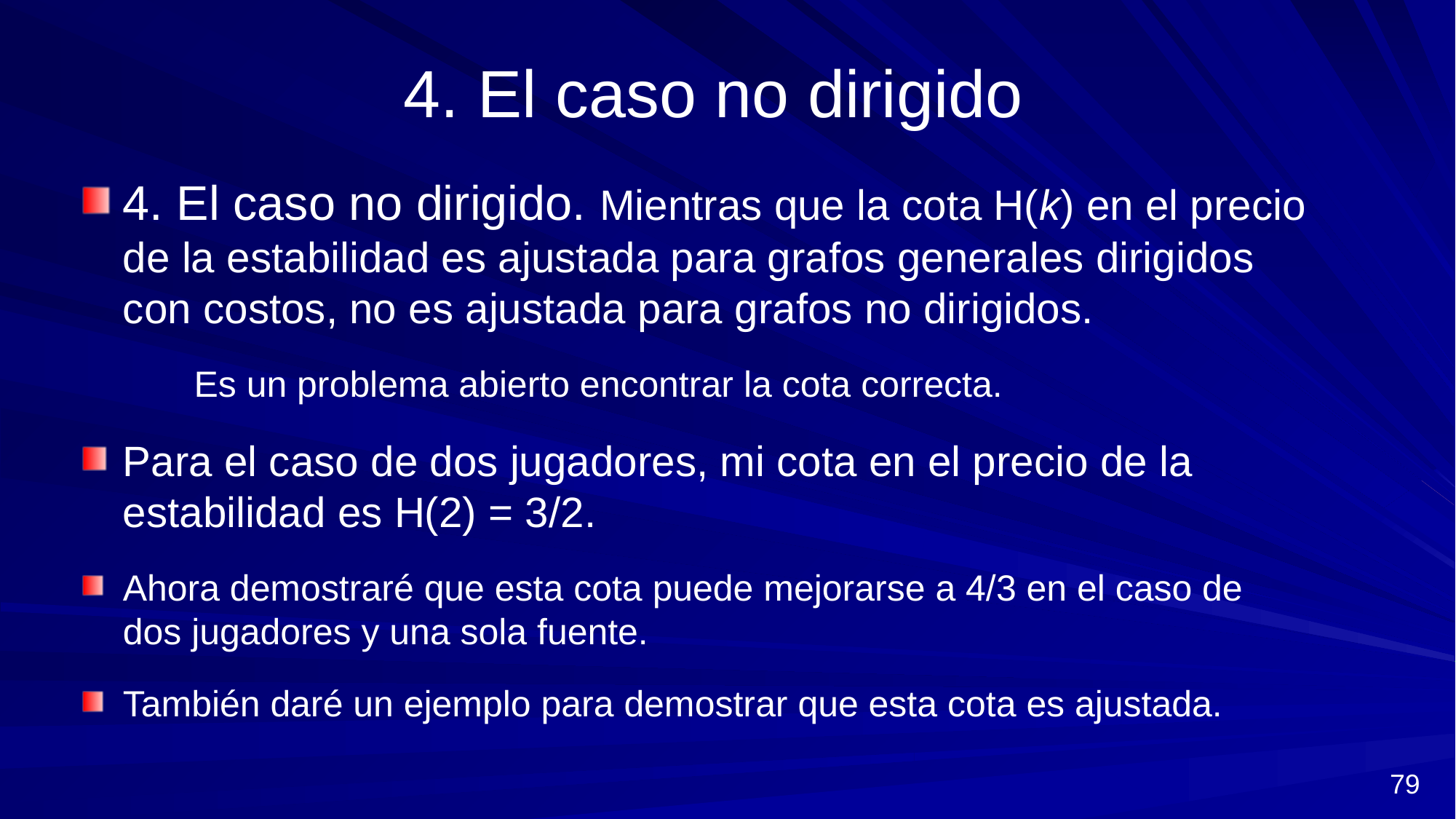

# 4. El caso no dirigido
4. El caso no dirigido. Mientras que la cota H(k) en el precio de la estabilidad es ajustada para grafos generales dirigidos con costos, no es ajustada para grafos no dirigidos.

           Es un problema abierto encontrar la cota correcta.

Para el caso de dos jugadores, mi cota en el precio de la estabilidad es H(2) = 3/2.

Ahora demostraré que esta cota puede mejorarse a 4/3 en el caso de dos jugadores y una sola fuente.

También daré un ejemplo para demostrar que esta cota es ajustada.
79